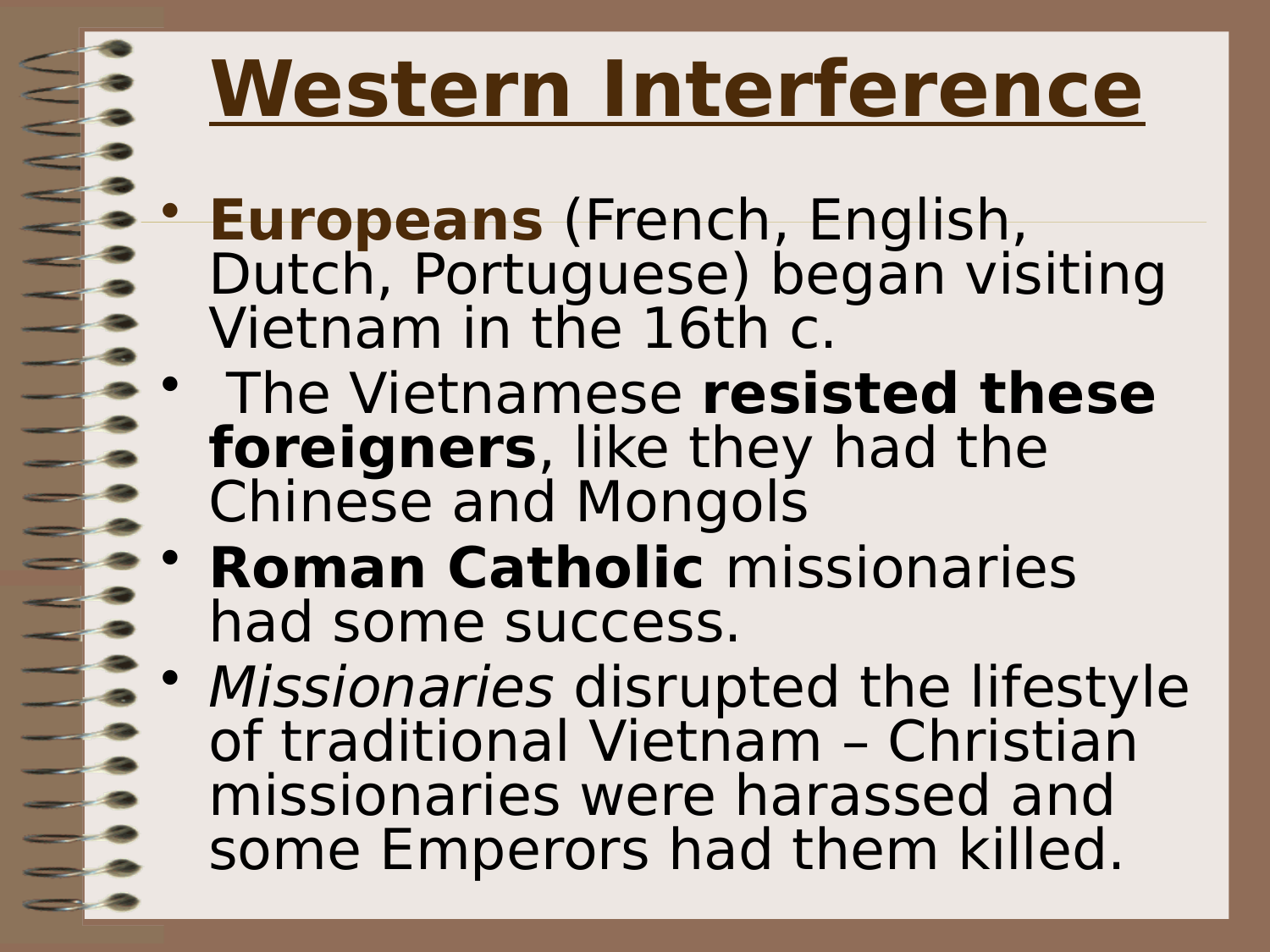

# Western Interference
Europeans (French, English, Dutch, Portuguese) began visiting Vietnam in the 16th c.
 The Vietnamese resisted these foreigners, like they had the Chinese and Mongols
Roman Catholic missionaries had some success.
Missionaries disrupted the lifestyle of traditional Vietnam – Christian missionaries were harassed and some Emperors had them killed.